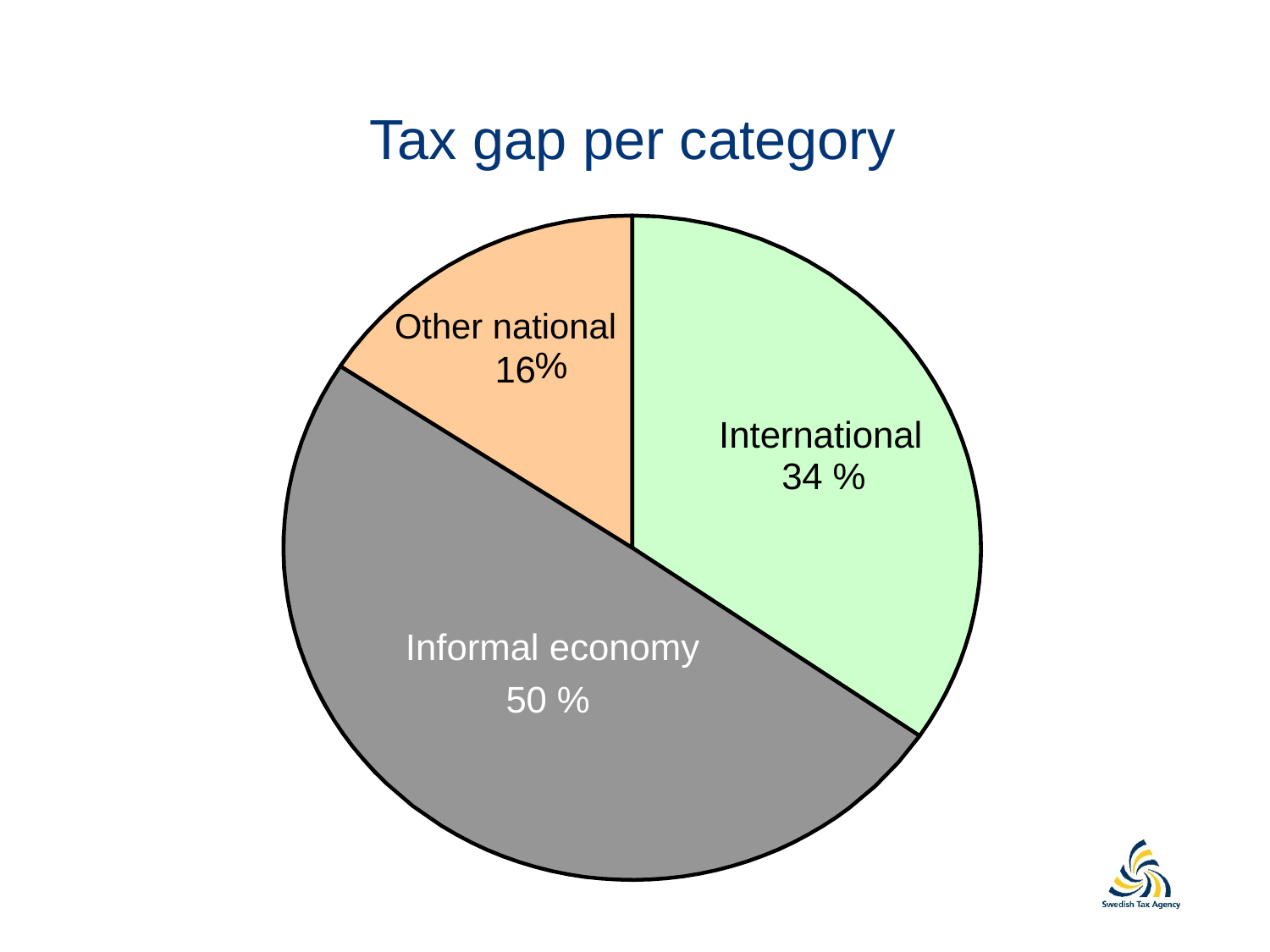

Tax gap per category

Other national
%
16

International
34
%
Informal economy

50
%